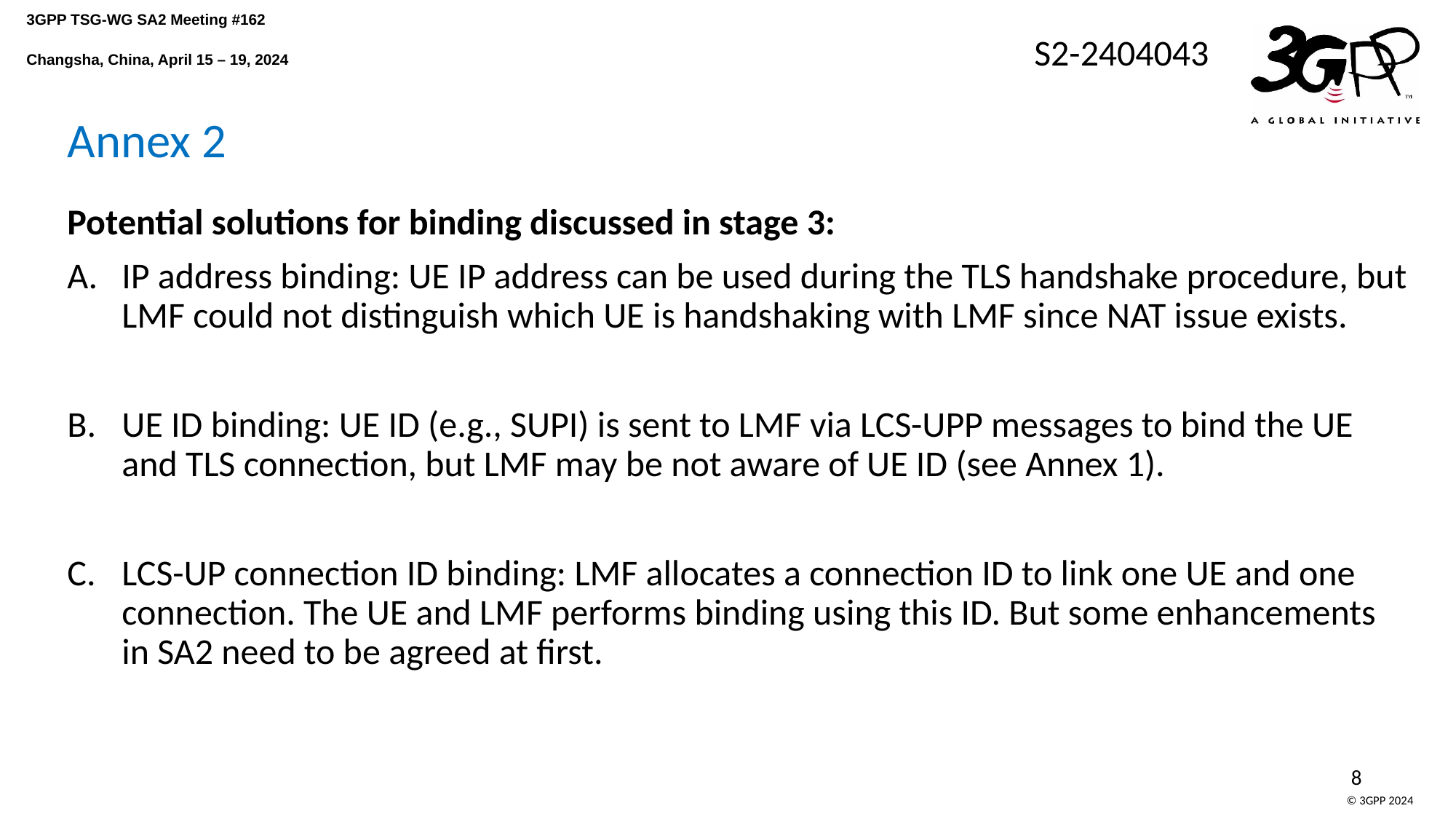

Annex 2
Potential solutions for binding discussed in stage 3:
IP address binding: UE IP address can be used during the TLS handshake procedure, but LMF could not distinguish which UE is handshaking with LMF since NAT issue exists.

UE ID binding: UE ID (e.g., SUPI) is sent to LMF via LCS-UPP messages to bind the UE and TLS connection, but LMF may be not aware of UE ID (see Annex 1).

LCS-UP connection ID binding: LMF allocates a connection ID to link one UE and one connection. The UE and LMF performs binding using this ID. But some enhancements in SA2 need to be agreed at first.